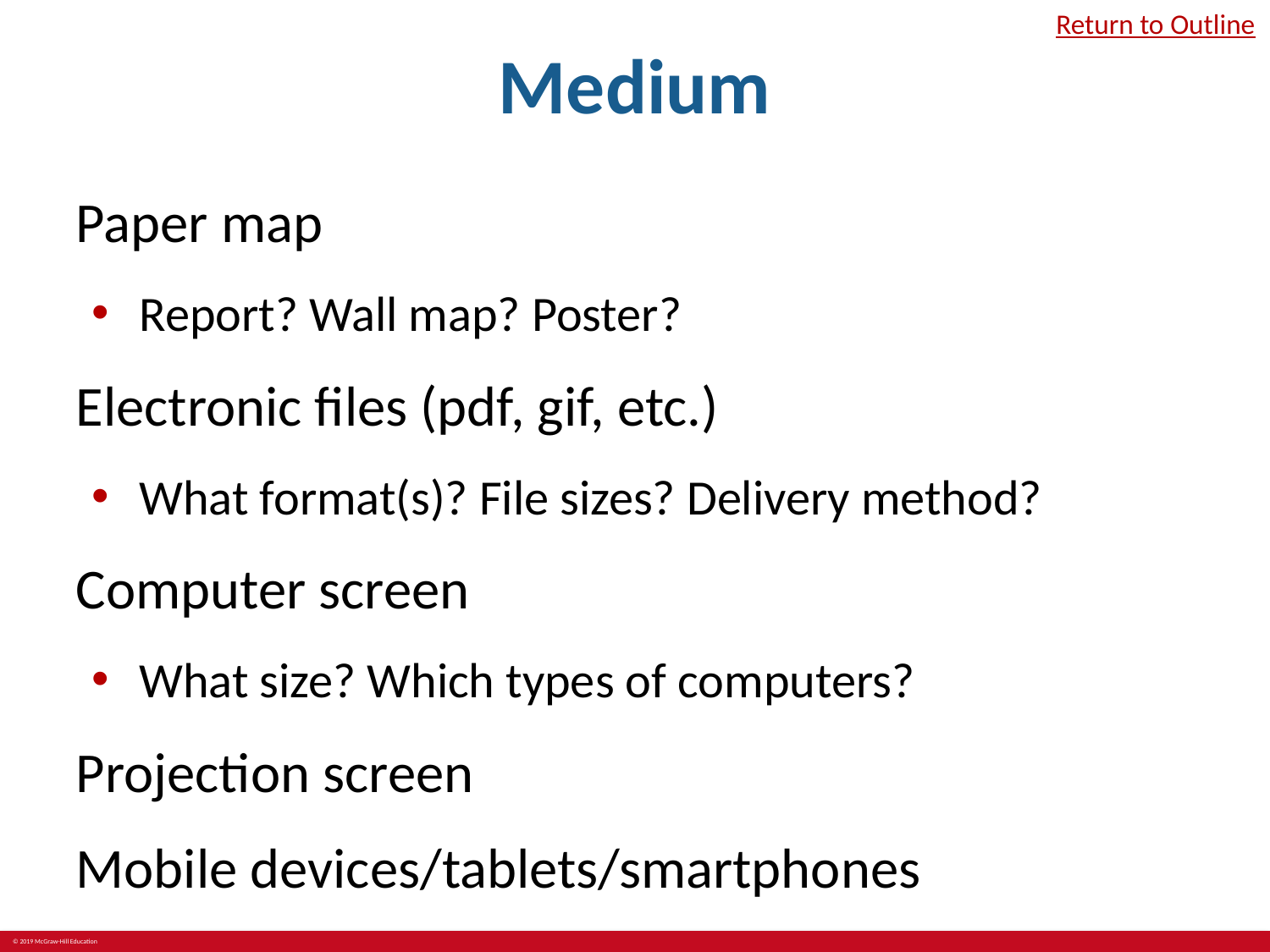

# Medium
Return to Outline
Paper map
Report? Wall map? Poster?
Electronic files (pdf, gif, etc.)
What format(s)? File sizes? Delivery method?
Computer screen
What size? Which types of computers?
Projection screen
Mobile devices/tablets/smartphones